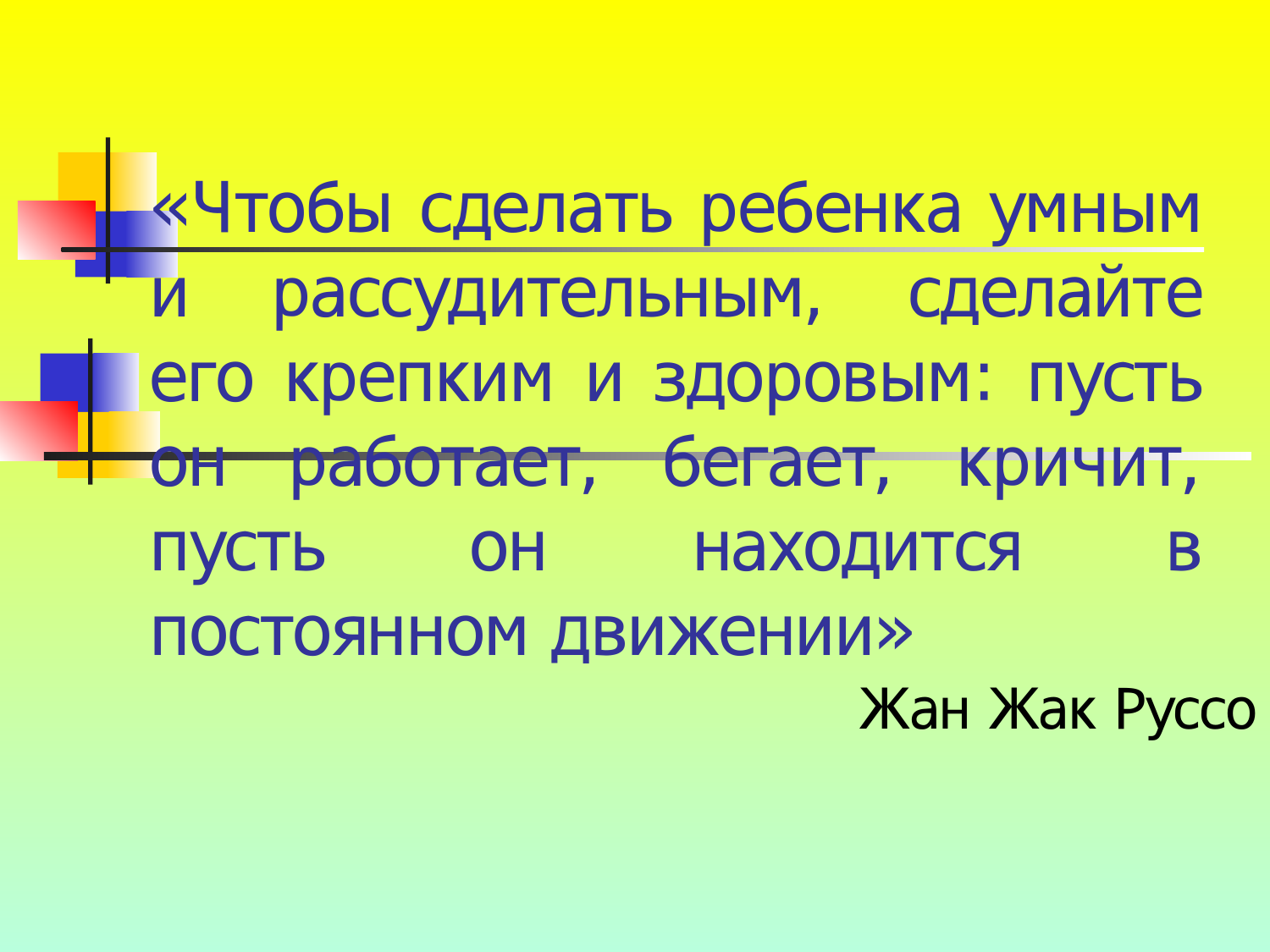

# «Чтобы сделать ребенка умным и рассудительным, сделайте его крепким и здоровым: пусть он работает, бегает, кричит, пусть он находится в постоянном движении»
Жан Жак Руссо